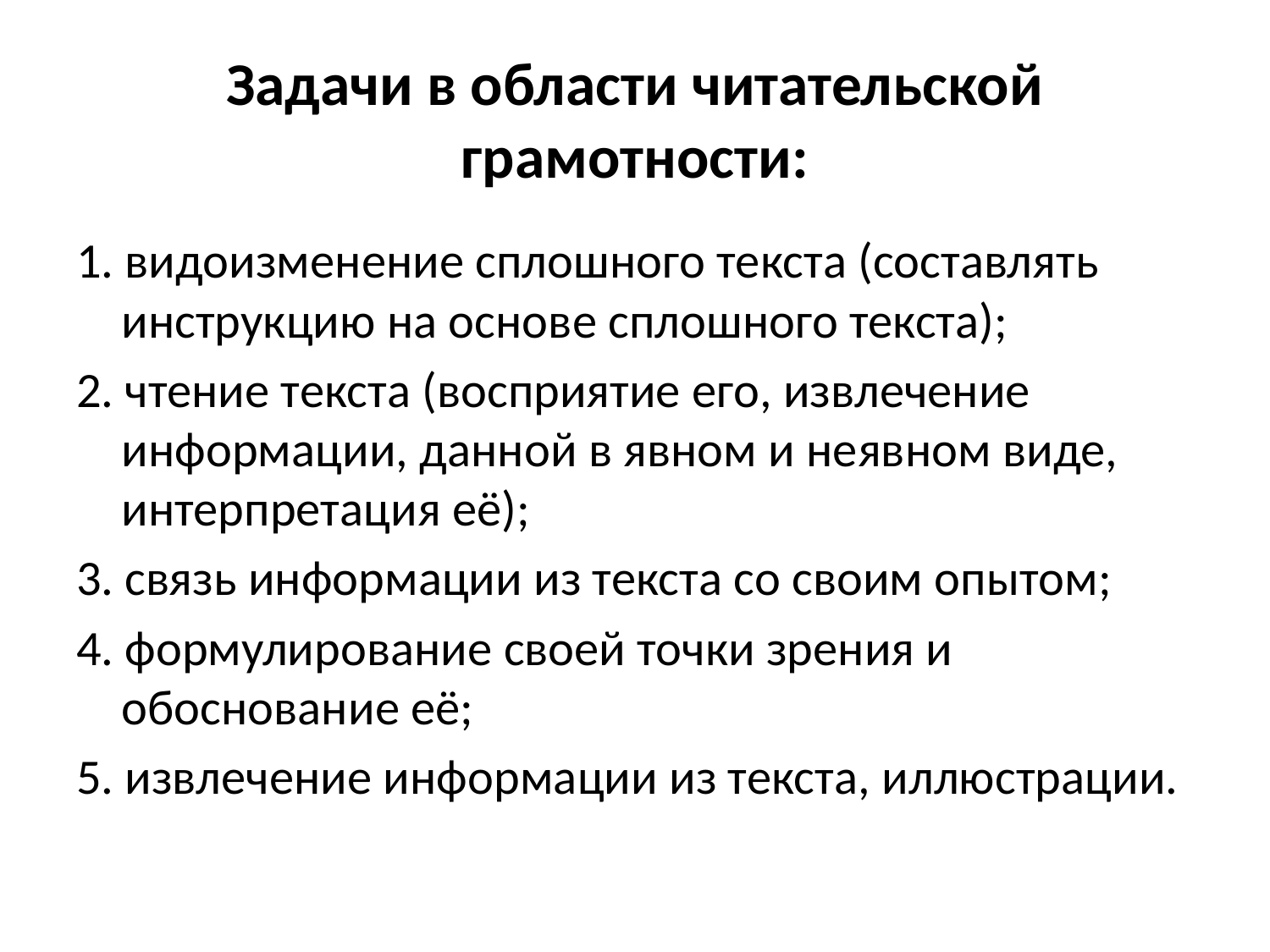

# Задачи в области читательской грамотности:
1. видоизменение сплошного текста (составлять инструкцию на основе сплошного текста);
2. чтение текста (восприятие его, извлечение информации, данной в явном и неявном виде, интерпретация её);
3. связь информации из текста со своим опытом;
4. формулирование своей точки зрения и обоснование её;
5. извлечение информации из текста, иллюстрации.